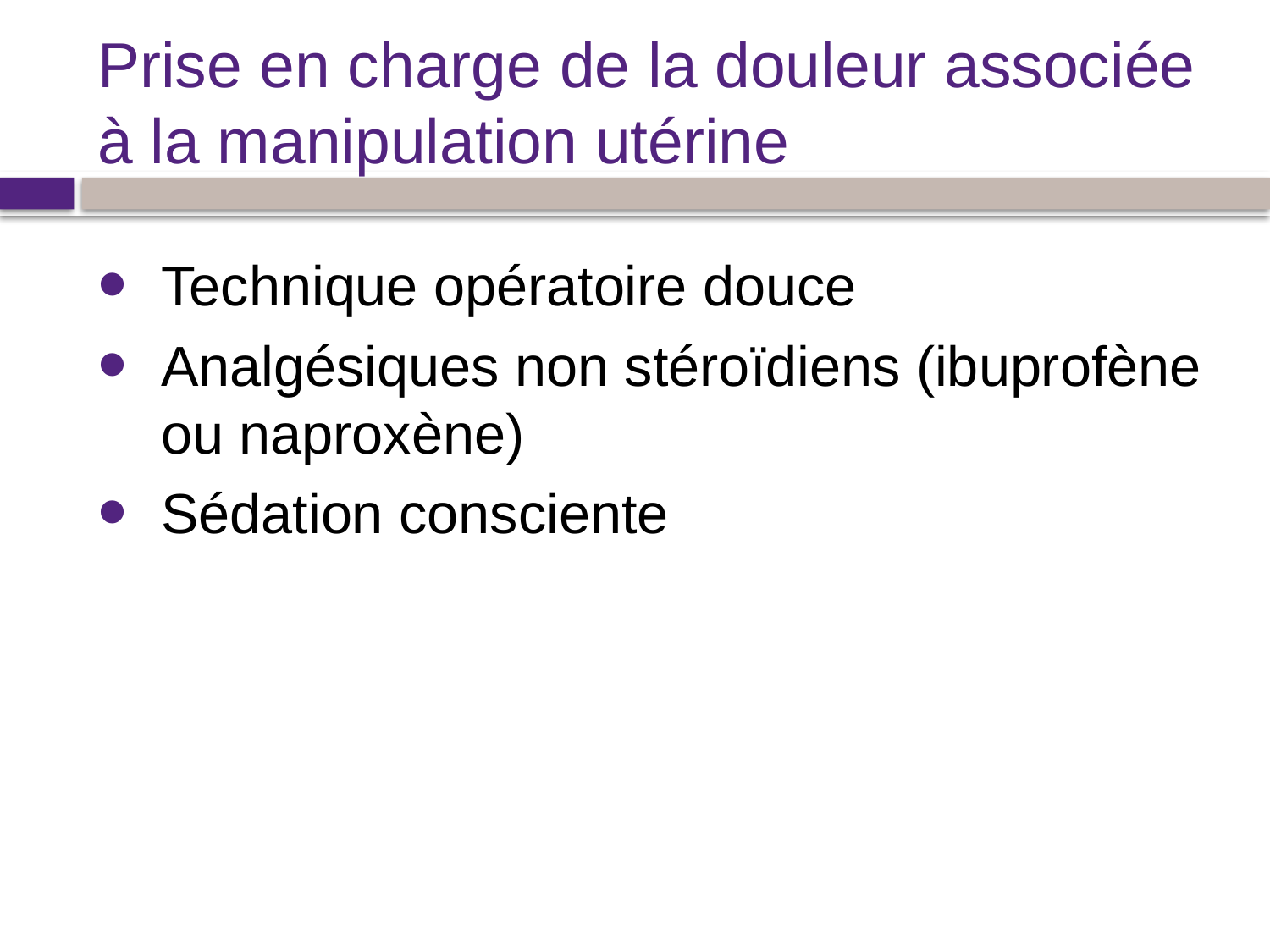

# Prise en charge de la douleur associée à la manipulation utérine
Technique opératoire douce
Analgésiques non stéroïdiens (ibuprofène ou naproxène)
Sédation consciente